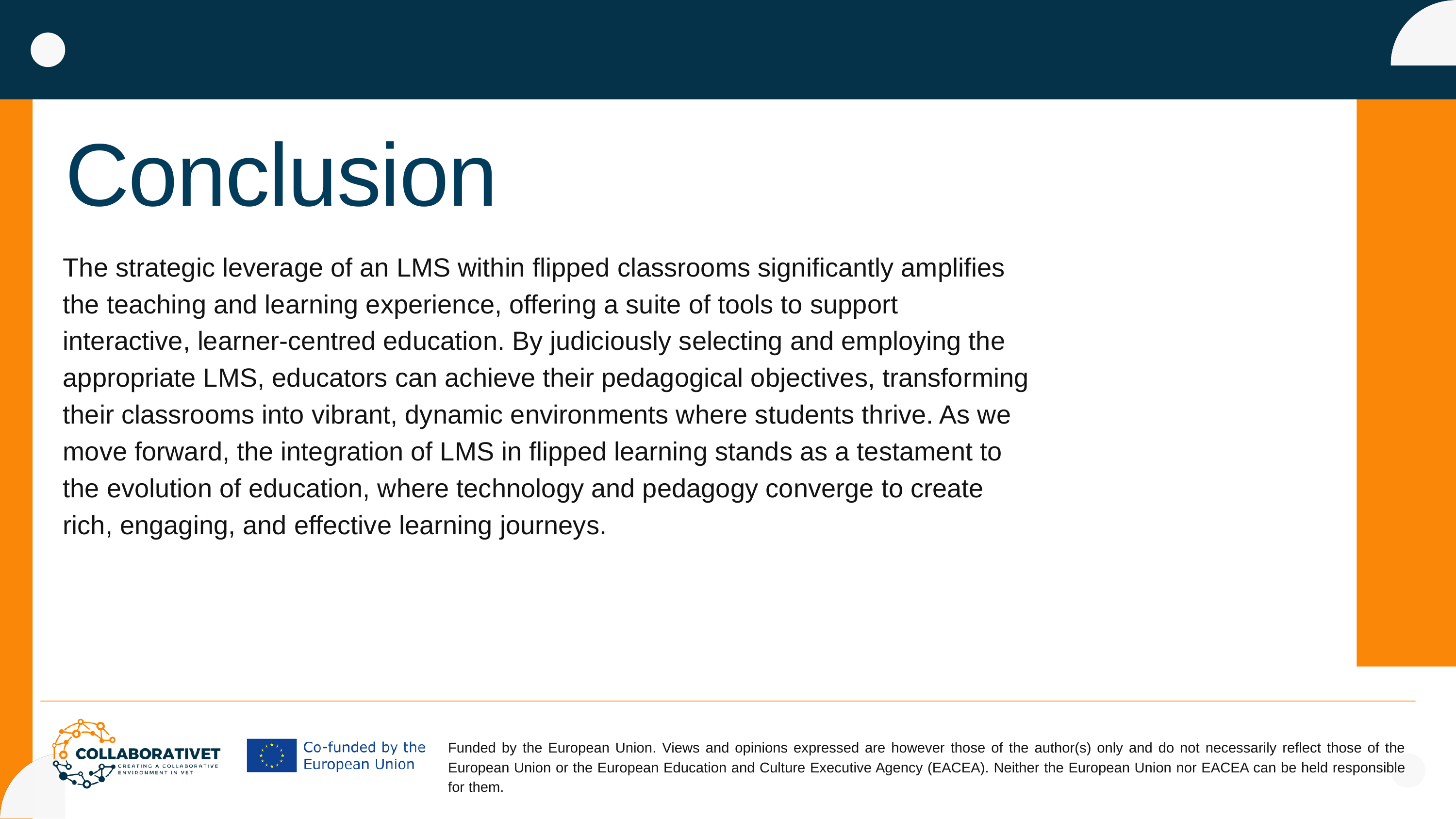

Conclusion
The strategic leverage of an LMS within flipped classrooms significantly amplifies the teaching and learning experience, offering a suite of tools to support interactive, learner-centred education. By judiciously selecting and employing the appropriate LMS, educators can achieve their pedagogical objectives, transforming their classrooms into vibrant, dynamic environments where students thrive. As we move forward, the integration of LMS in flipped learning stands as a testament to the evolution of education, where technology and pedagogy converge to create rich, engaging, and effective learning journeys.

Funded by the European Union. Views and opinions expressed are however those of the author(s) only and do not necessarily reflect those of the European Union or the European Education and Culture Executive Agency (EACEA). Neither the European Union nor EACEA can be held responsible for them.